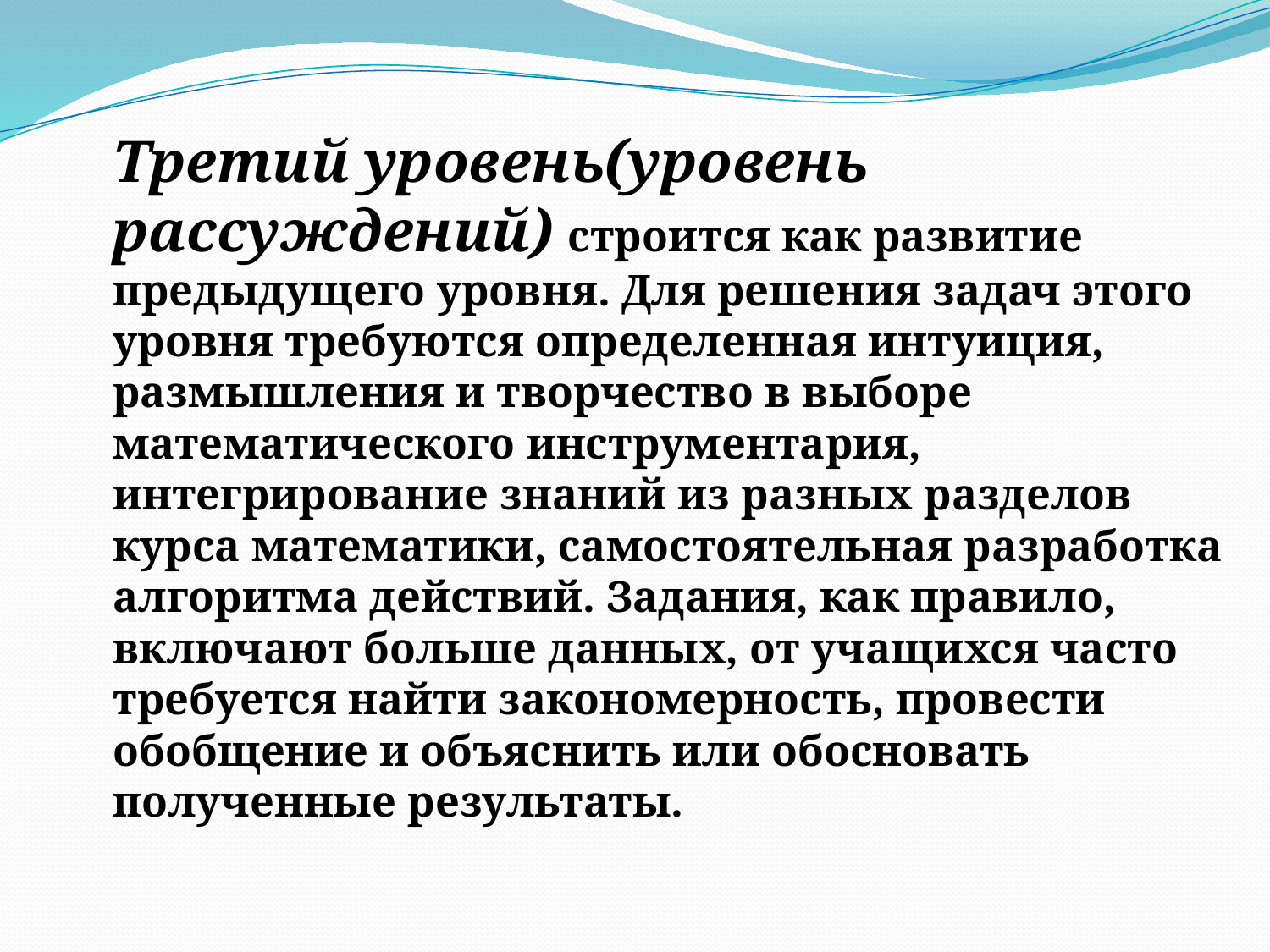

Третий уровень(уровень рассуждений) строится как развитие предыдущего уровня. Для решения задач этого уровня требуются определенная интуиция, размышления и творчество в выборе математического инструментария, интегрирование знаний из разных разделов курса математики, самостоятельная разработка алгоритма действий. Задания, как правило, включают больше данных, от учащихся часто требуется найти закономерность, провести обобщение и объяснить или обосновать полученные результаты.
#